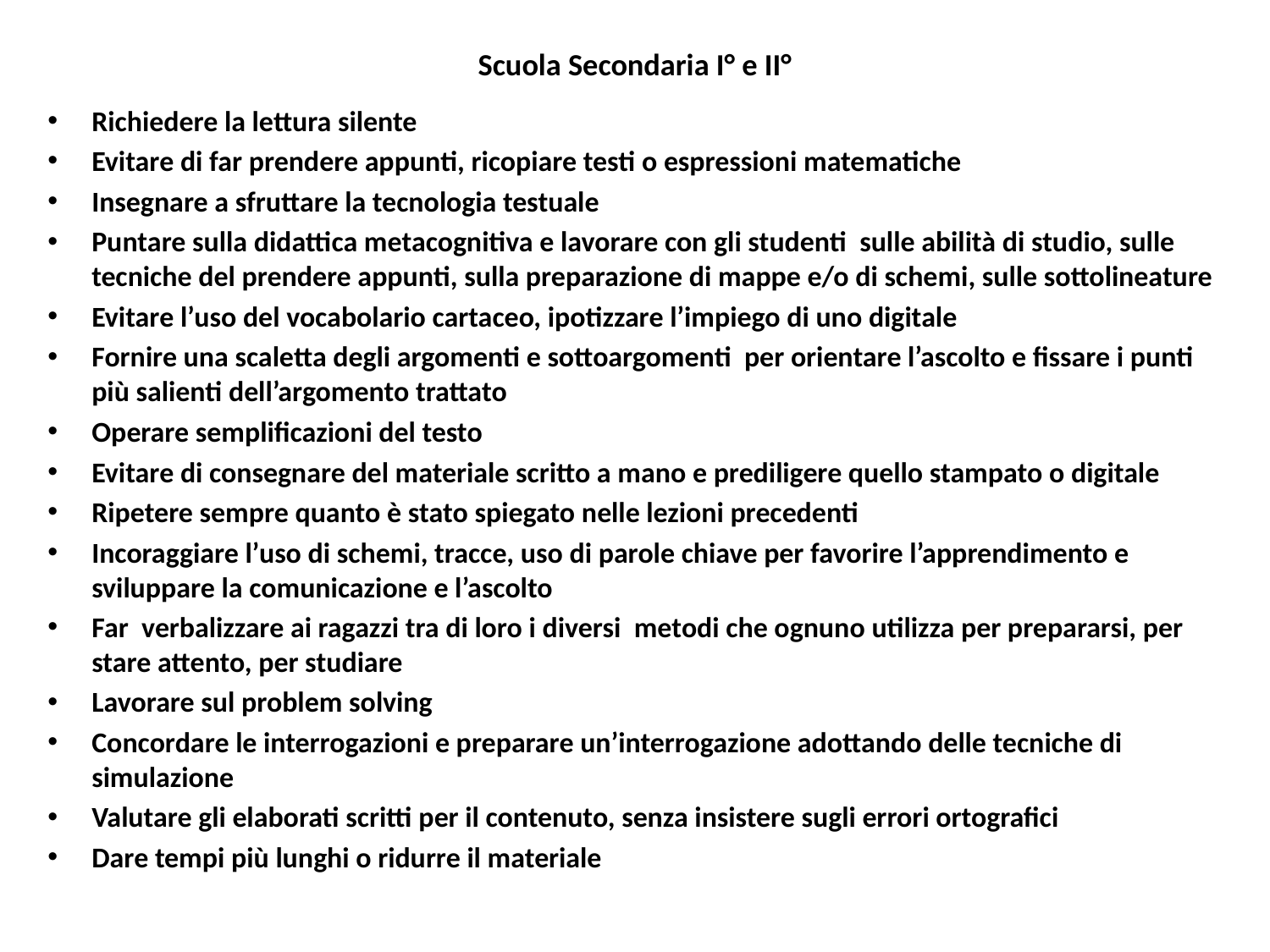

# Scuola Secondaria I° e II°
Richiedere la lettura silente
Evitare di far prendere appunti, ricopiare testi o espressioni matematiche
Insegnare a sfruttare la tecnologia testuale
Puntare sulla didattica metacognitiva e lavorare con gli studenti  sulle abilità di studio, sulle tecniche del prendere appunti, sulla preparazione di mappe e/o di schemi, sulle sottolineature
Evitare l’uso del vocabolario cartaceo, ipotizzare l’impiego di uno digitale
Fornire una scaletta degli argomenti e sottoargomenti  per orientare l’ascolto e fissare i punti più salienti dell’argomento trattato
Operare semplificazioni del testo
Evitare di consegnare del materiale scritto a mano e prediligere quello stampato o digitale
Ripetere sempre quanto è stato spiegato nelle lezioni precedenti
Incoraggiare l’uso di schemi, tracce, uso di parole chiave per favorire l’apprendimento e sviluppare la comunicazione e l’ascolto
Far  verbalizzare ai ragazzi tra di loro i diversi  metodi che ognuno utilizza per prepararsi, per stare attento, per studiare
Lavorare sul problem solving
Concordare le interrogazioni e preparare un’interrogazione adottando delle tecniche di simulazione
Valutare gli elaborati scritti per il contenuto, senza insistere sugli errori ortografici
Dare tempi più lunghi o ridurre il materiale